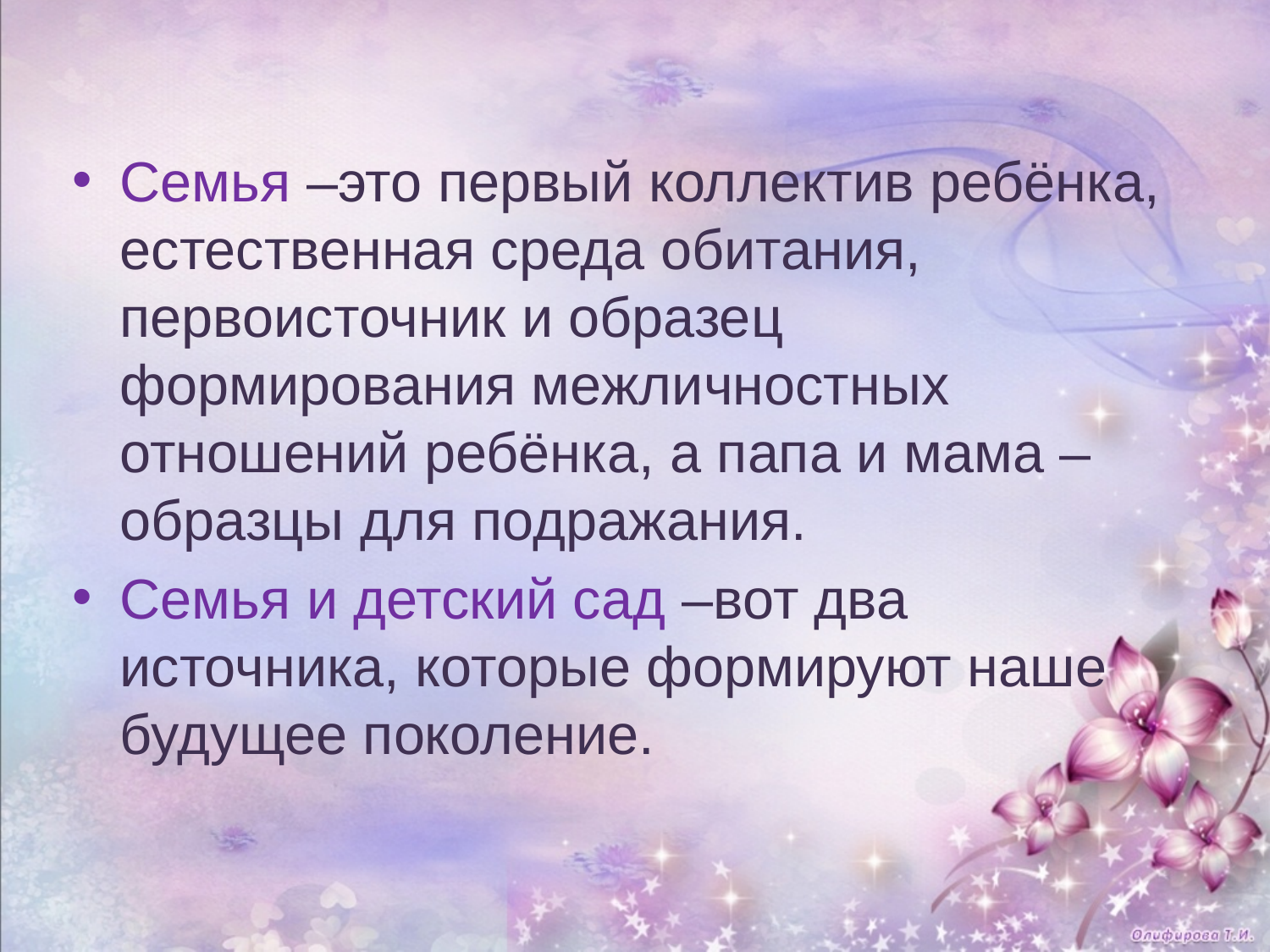

Семья –это первый коллектив ребёнка, естественная среда обитания, первоисточник и образец формирования межличностных отношений ребёнка, а папа и мама –образцы для подражания.
Семья и детский сад –вот два источника, которые формируют наше будущее поколение.